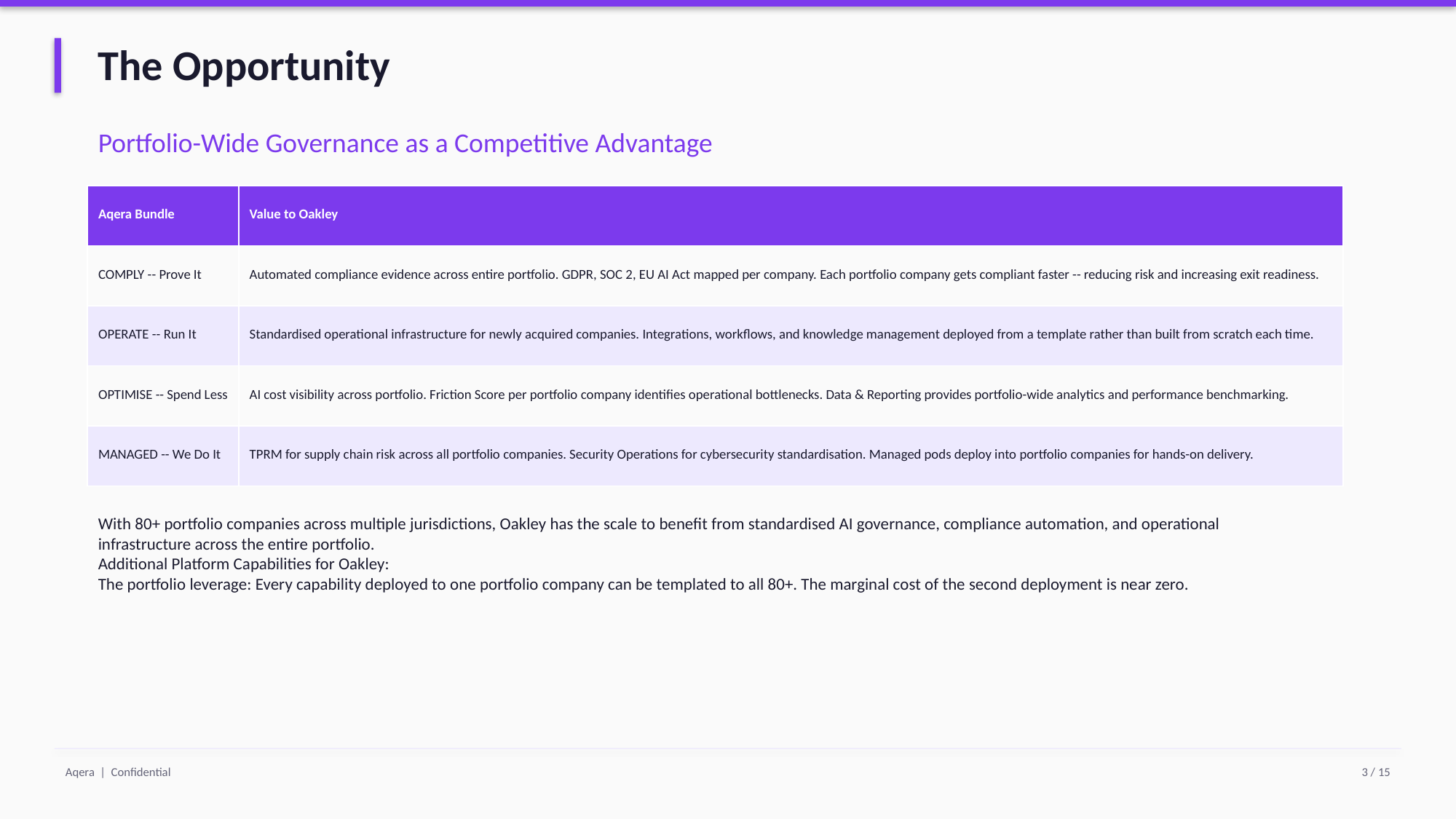

The Opportunity

Portfolio-Wide Governance as a Competitive Advantage
| Aqera Bundle | Value to Oakley |
| --- | --- |
| COMPLY -- Prove It | Automated compliance evidence across entire portfolio. GDPR, SOC 2, EU AI Act mapped per company. Each portfolio company gets compliant faster -- reducing risk and increasing exit readiness. |
| OPERATE -- Run It | Standardised operational infrastructure for newly acquired companies. Integrations, workflows, and knowledge management deployed from a template rather than built from scratch each time. |
| OPTIMISE -- Spend Less | AI cost visibility across portfolio. Friction Score per portfolio company identifies operational bottlenecks. Data & Reporting provides portfolio-wide analytics and performance benchmarking. |
| MANAGED -- We Do It | TPRM for supply chain risk across all portfolio companies. Security Operations for cybersecurity standardisation. Managed pods deploy into portfolio companies for hands-on delivery. |
With 80+ portfolio companies across multiple jurisdictions, Oakley has the scale to benefit from standardised AI governance, compliance automation, and operational infrastructure across the entire portfolio.
Additional Platform Capabilities for Oakley:
The portfolio leverage: Every capability deployed to one portfolio company can be templated to all 80+. The marginal cost of the second deployment is near zero.

Aqera  |  Confidential
3 / 15